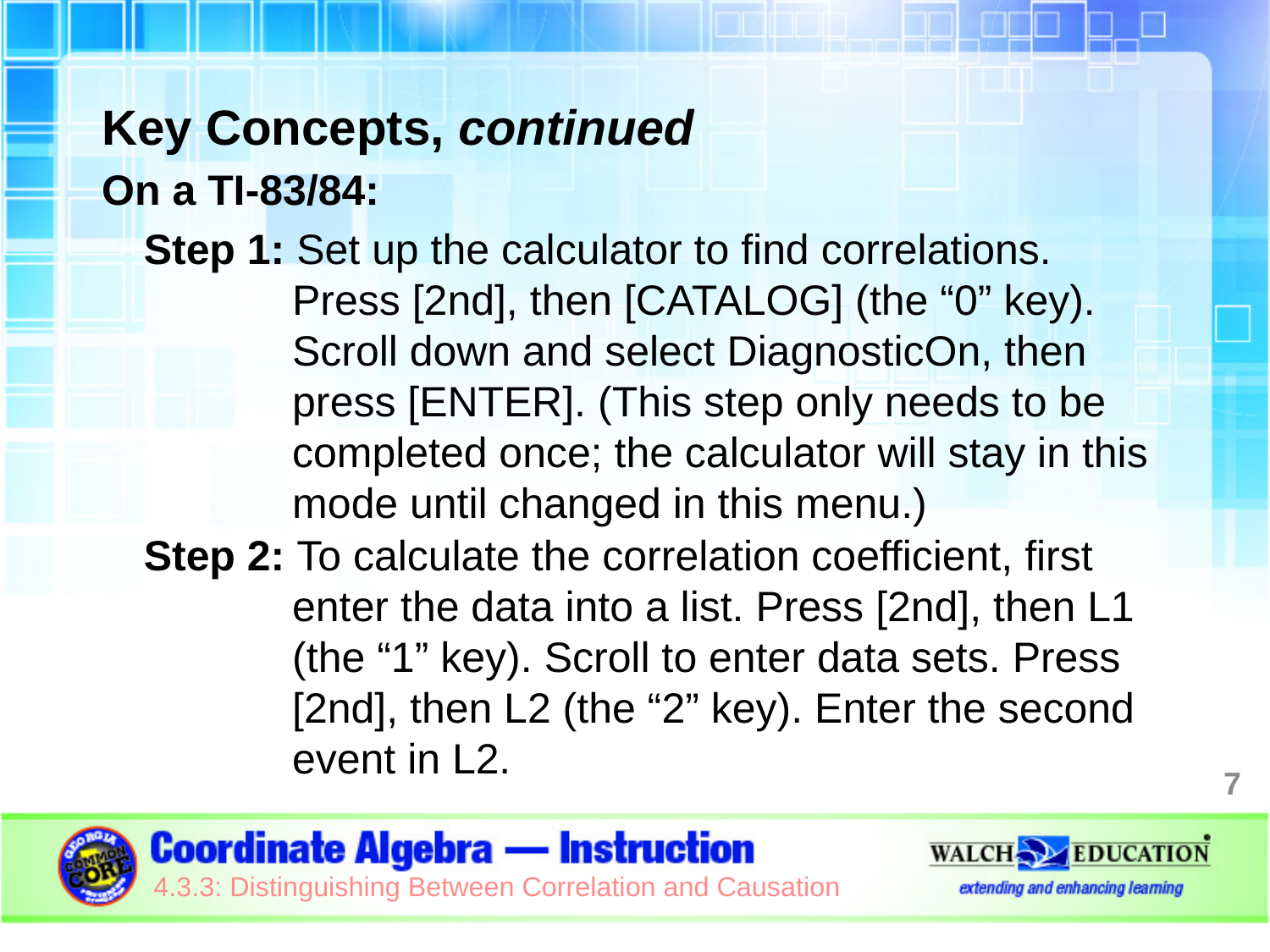

Key Concepts, continued
On a TI-83/84:
Step 1: Set up the calculator to find correlations. Press [2nd], then [CATALOG] (the “0” key). Scroll down and select DiagnosticOn, then press [ENTER]. (This step only needs to be completed once; the calculator will stay in this mode until changed in this menu.)
Step 2: To calculate the correlation coefficient, first enter the data into a list. Press [2nd], then L1 (the “1” key). Scroll to enter data sets. Press [2nd], then L2 (the “2” key). Enter the second event in L2.

7
4.3.3: Distinguishing Between Correlation and Causation